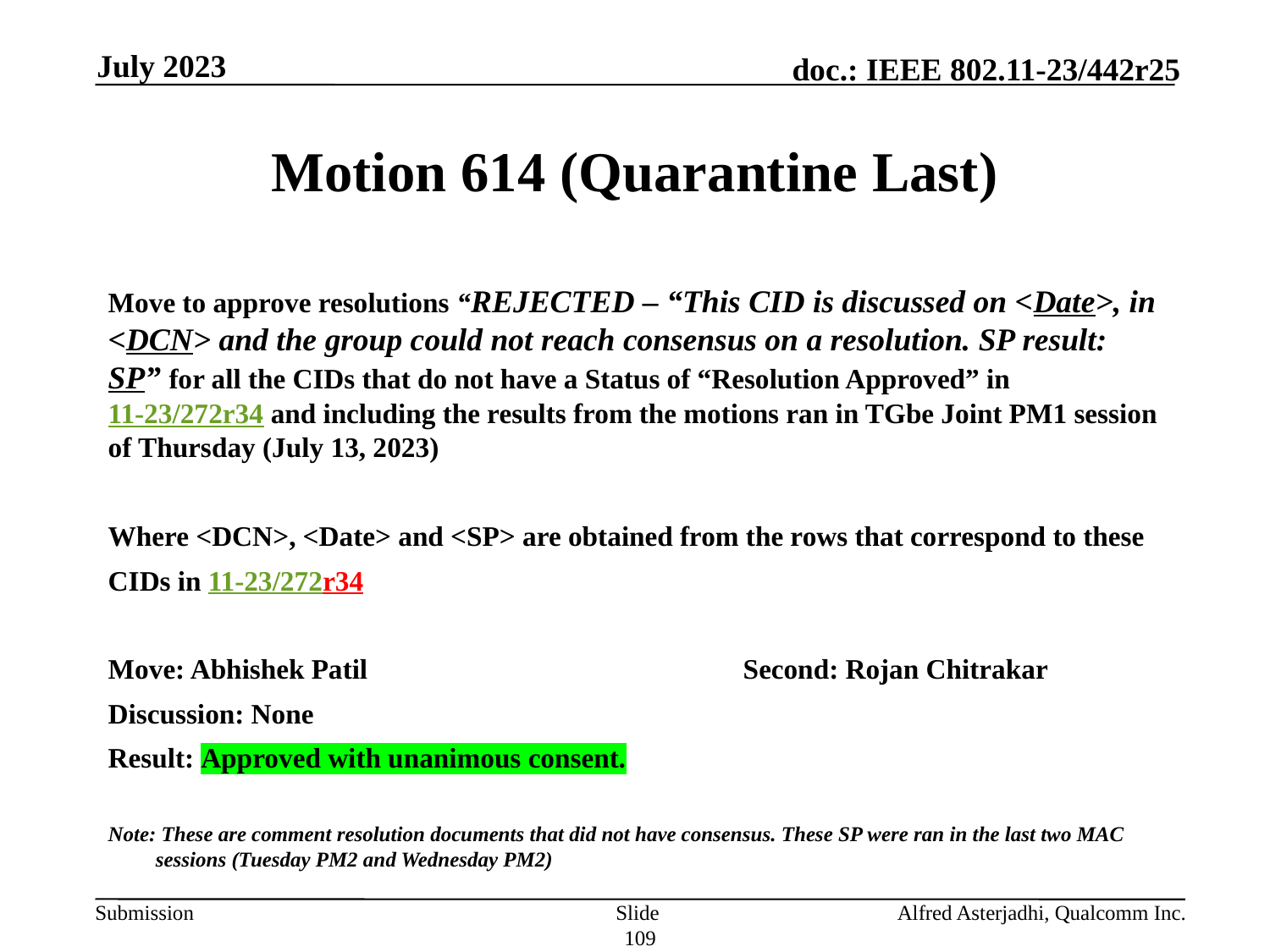

July 2023
# Motion 614 (Quarantine Last)
Move to approve resolutions “REJECTED – “This CID is discussed on <Date>, in <DCN> and the group could not reach consensus on a resolution. SP result: SP” for all the CIDs that do not have a Status of “Resolution Approved” in 11-23/272r34 and including the results from the motions ran in TGbe Joint PM1 session of Thursday (July 13, 2023)

Where <DCN>, <Date> and <SP> are obtained from the rows that correspond to these
CIDs in 11-23/272r34

Move: Abhishek Patil 			Second: Rojan Chitrakar
Discussion: None
Result: Approved with unanimous consent.

Note: These are comment resolution documents that did not have consensus. These SP were ran in the last two MAC sessions (Tuesday PM2 and Wednesday PM2)
Slide 109
Alfred Asterjadhi, Qualcomm Inc.